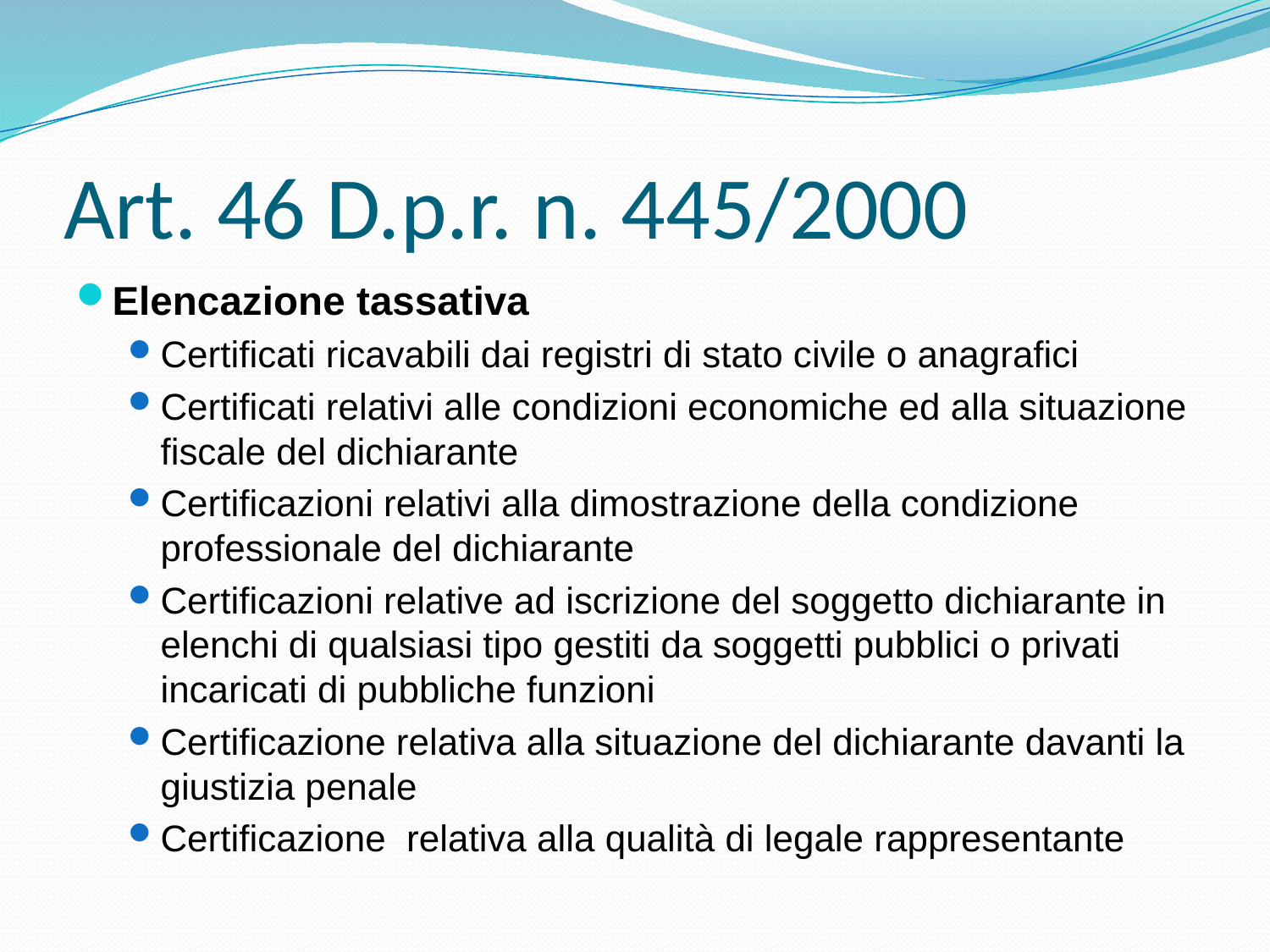

# Art. 46 D.p.r. n. 445/2000
Elencazione tassativa
Certificati ricavabili dai registri di stato civile o anagrafici
Certificati relativi alle condizioni economiche ed alla situazione fiscale del dichiarante
Certificazioni relativi alla dimostrazione della condizione professionale del dichiarante
Certificazioni relative ad iscrizione del soggetto dichiarante in elenchi di qualsiasi tipo gestiti da soggetti pubblici o privati incaricati di pubbliche funzioni
Certificazione relativa alla situazione del dichiarante davanti la giustizia penale
Certificazione  relativa alla qualità di legale rappresentante